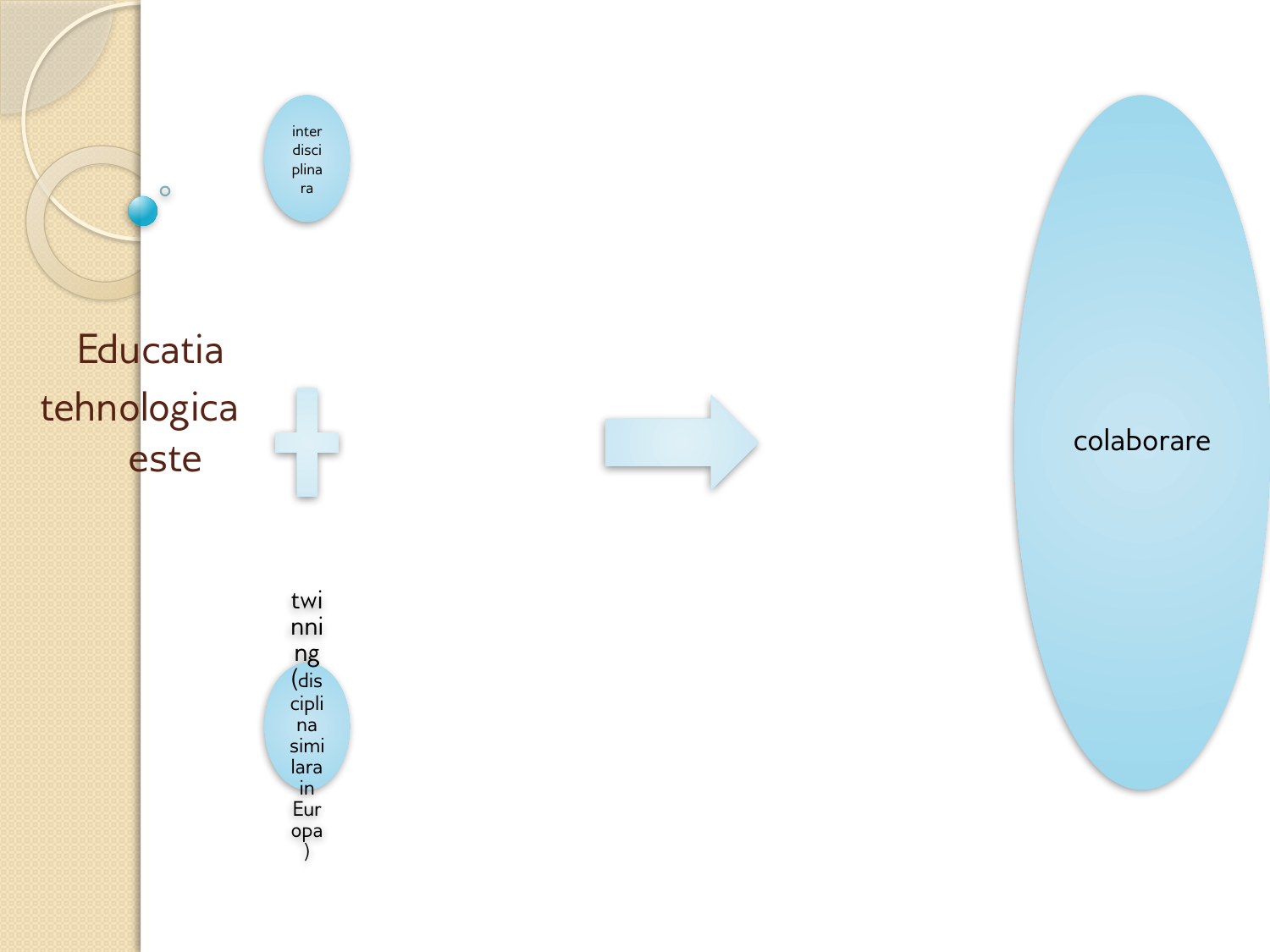

interdisciplinara
twinning
(disciplina
similara in Europa)
colaborare
# Educatia    tehnologica este